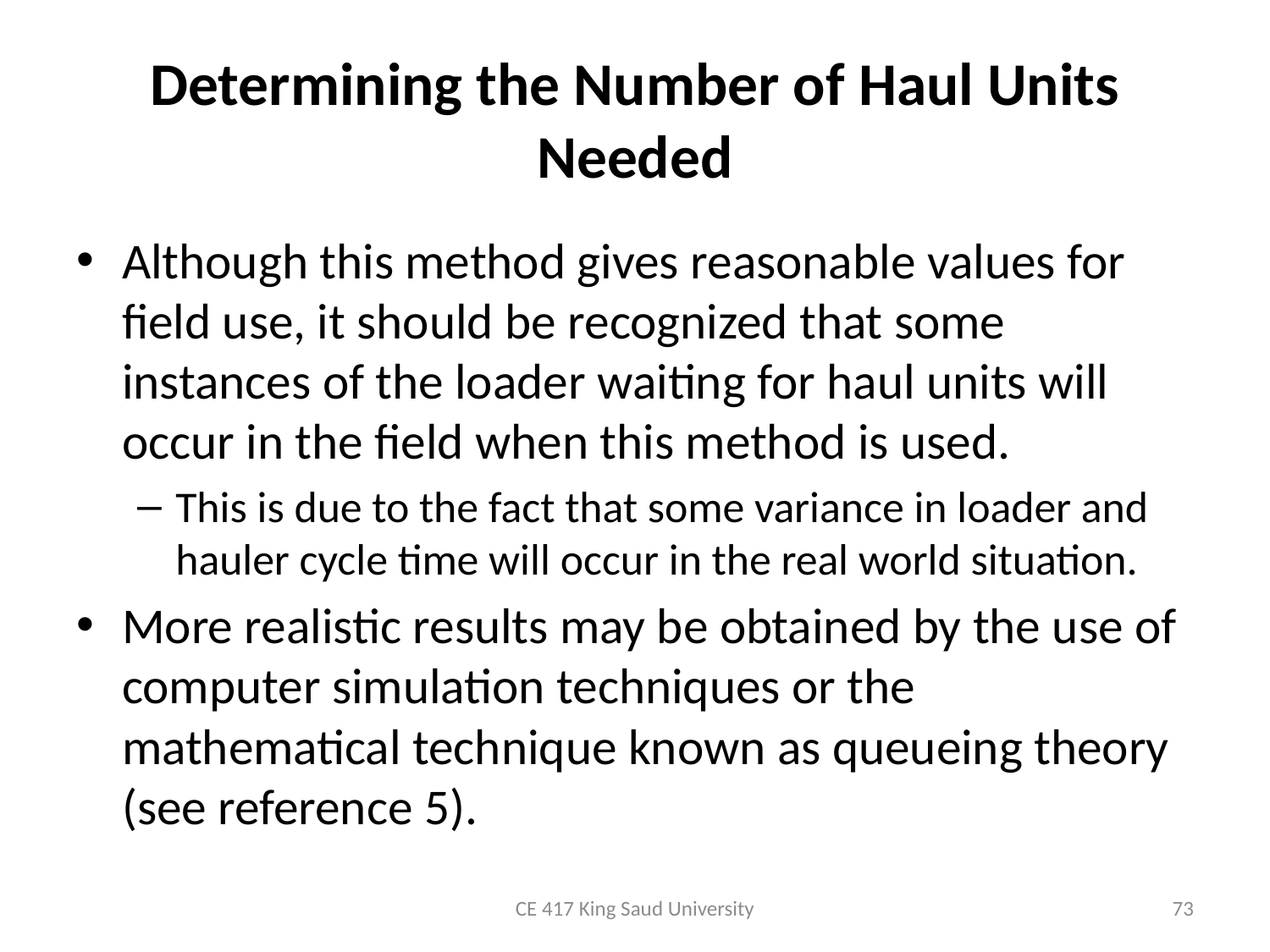

# Determining the Number of Haul Units Needed
Although this method gives reasonable values for field use, it should be recognized that some instances of the loader waiting for haul units will occur in the field when this method is used.
This is due to the fact that some variance in loader and hauler cycle time will occur in the real world situation.
More realistic results may be obtained by the use of computer simulation techniques or the mathematical technique known as queueing theory (see reference 5).
CE 417 King Saud University
73